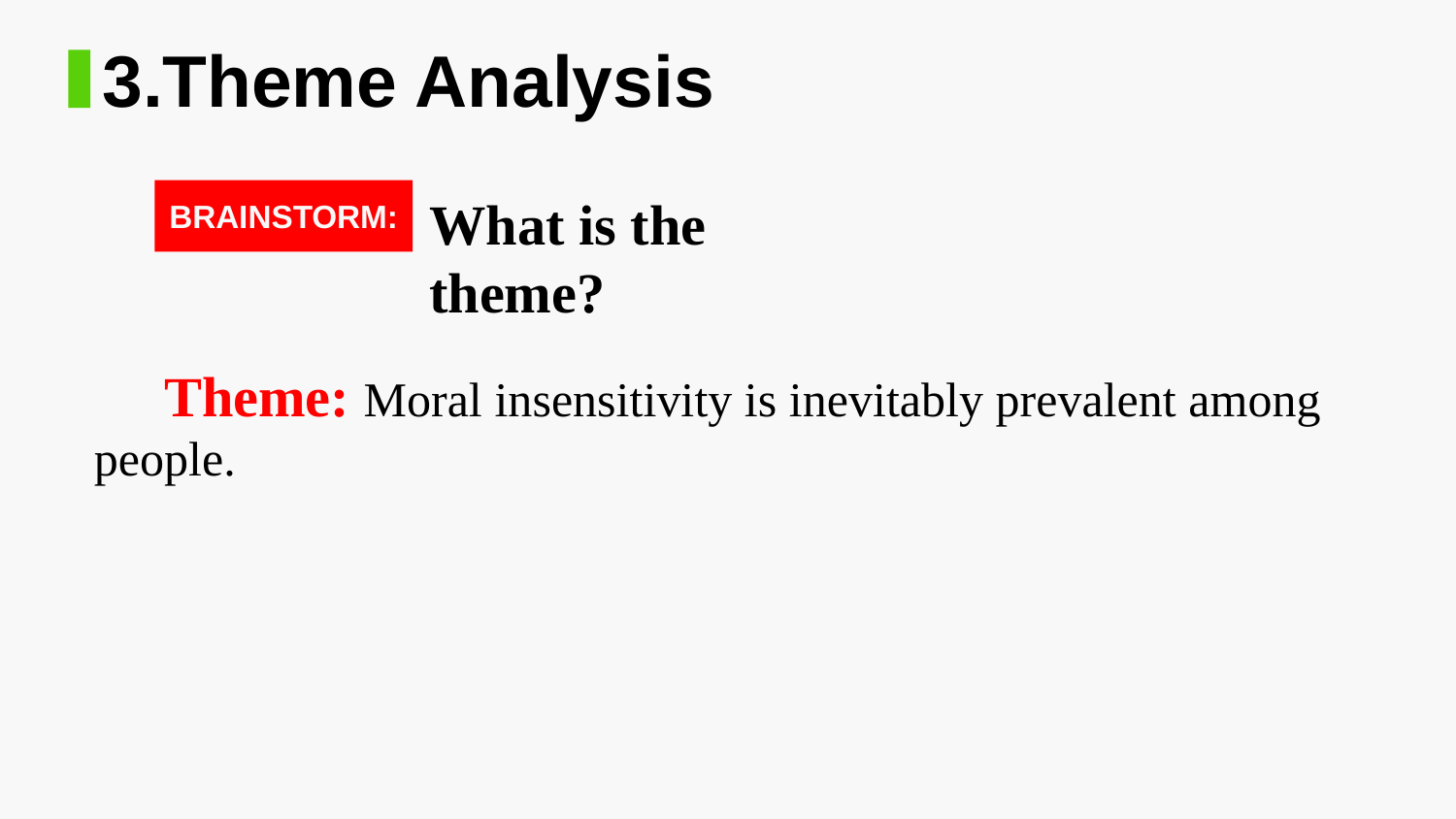

3.Theme Analysis

BRAINSTORM:
What is the theme?
     Theme: Moral insensitivity is inevitably prevalent among people.